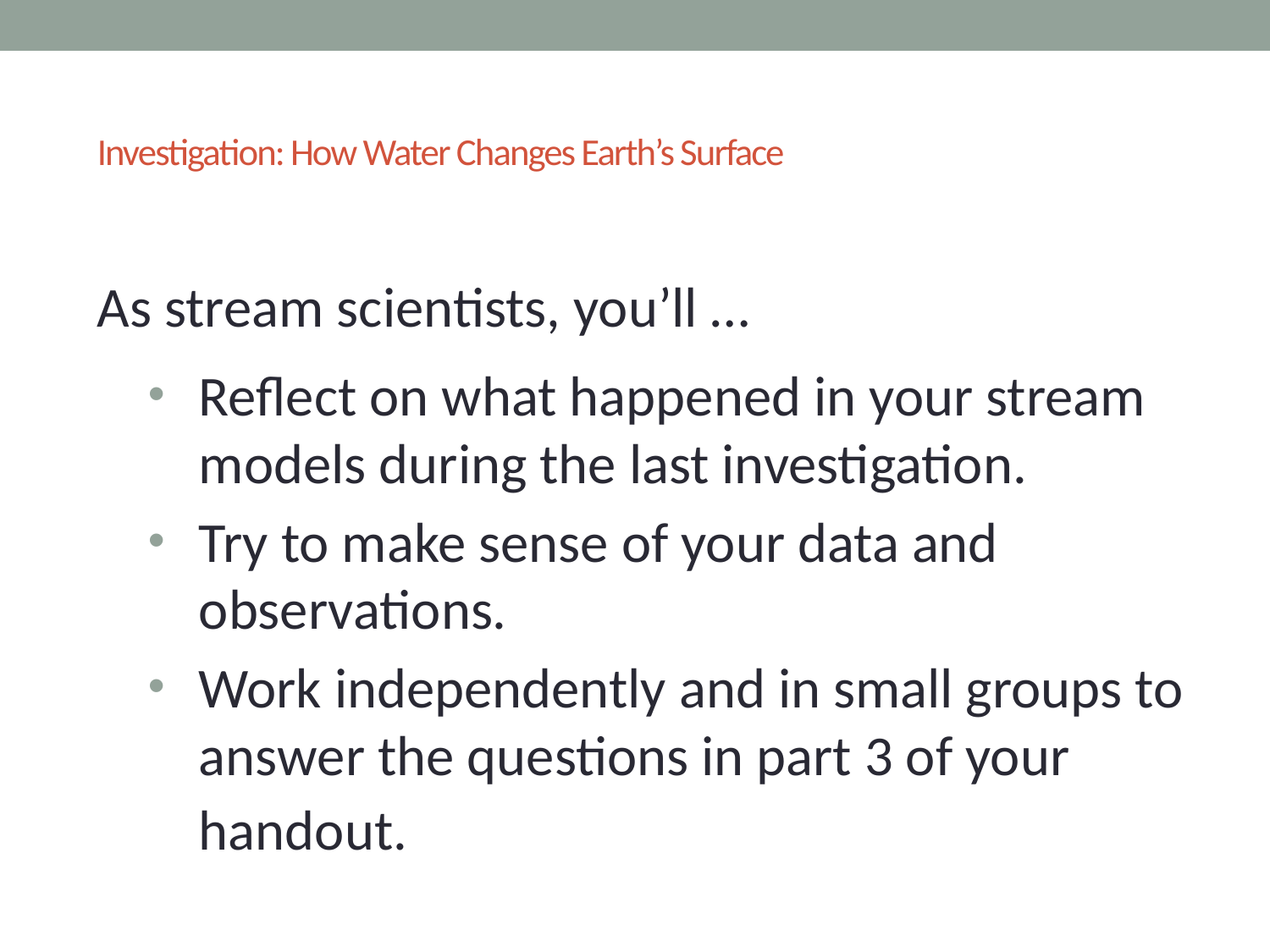

# Investigation: How Water Changes Earth’s Surface
As stream scientists, you’ll …
Reflect on what happened in your stream models during the last investigation.
Try to make sense of your data and observations.
Work independently and in small groups to answer the questions in part 3 of your handout.